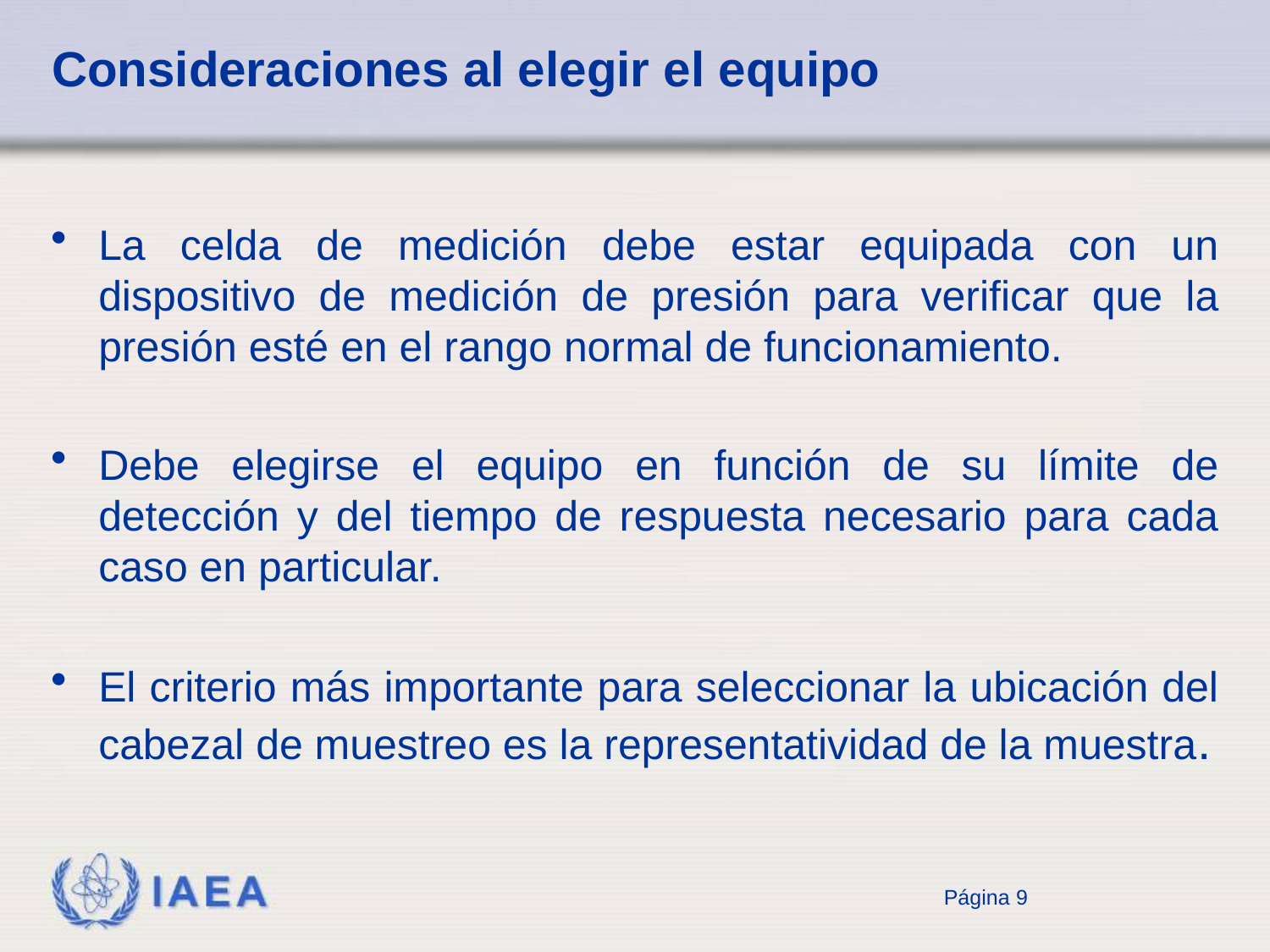

# Consideraciones al elegir el equipo
La celda de medición debe estar equipada con un dispositivo de medición de presión para verificar que la presión esté en el rango normal de funcionamiento.

Debe elegirse el equipo en función de su límite de detección y del tiempo de respuesta necesario para cada caso en particular.

El criterio más importante para seleccionar la ubicación del cabezal de muestreo es la representatividad de la muestra.